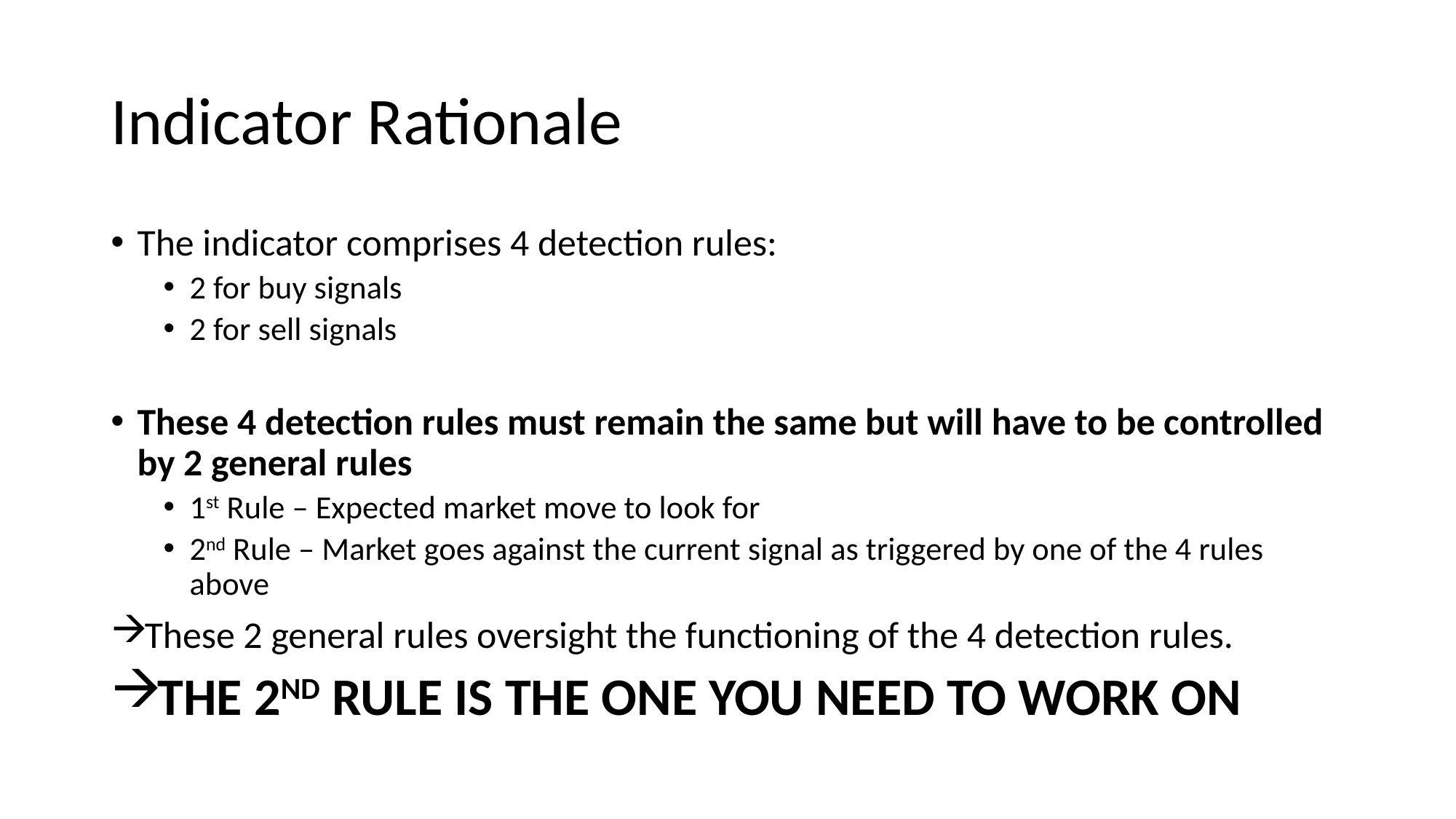

# Indicator Rationale
The indicator comprises 4 detection rules:
2 for buy signals
2 for sell signals

These 4 detection rules must remain the same but will have to be controlled by 2 general rules
1st Rule – Expected market move to look for
2nd Rule – Market goes against the current signal as triggered by one of the 4 rules above
These 2 general rules oversight the functioning of the 4 detection rules.
THE 2ND RULE IS THE ONE YOU NEED TO WORK ON